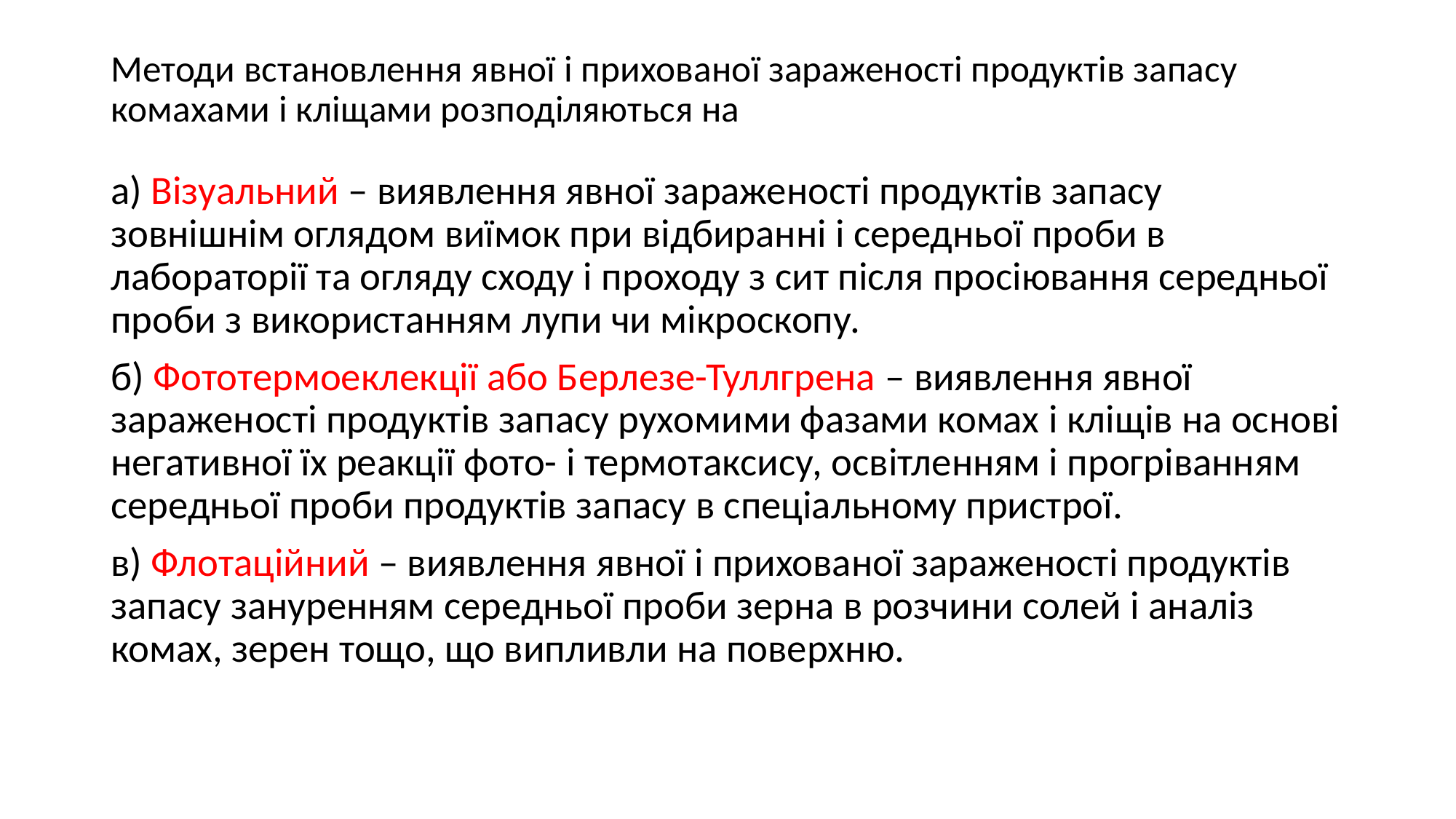

# Методи встановлення явної і прихованої зараженості продуктів запасу комахами і кліщами розподіляються на
а) Візуальний – виявлення явної зараженості продуктів запасу зовнішнім оглядом виїмок при відбиранні і середньої проби в лабораторії та огляду сходу і проходу з сит після просіювання середньої проби з використанням лупи чи мікроскопу.
б) Фототермоеклекції або Берлезе-Туллгрена – виявлення явної зараженості продуктів запасу рухомими фазами комах і кліщів на основі негативної їх реакції фото- і термотаксису, освітленням і прогріванням середньої проби продуктів запасу в спеціальному пристрої.
в) Флотаційний – виявлення явної і прихованої зараженості продуктів запасу зануренням середньої проби зерна в розчини солей і аналіз комах, зерен тощо, що випливли на поверхню.